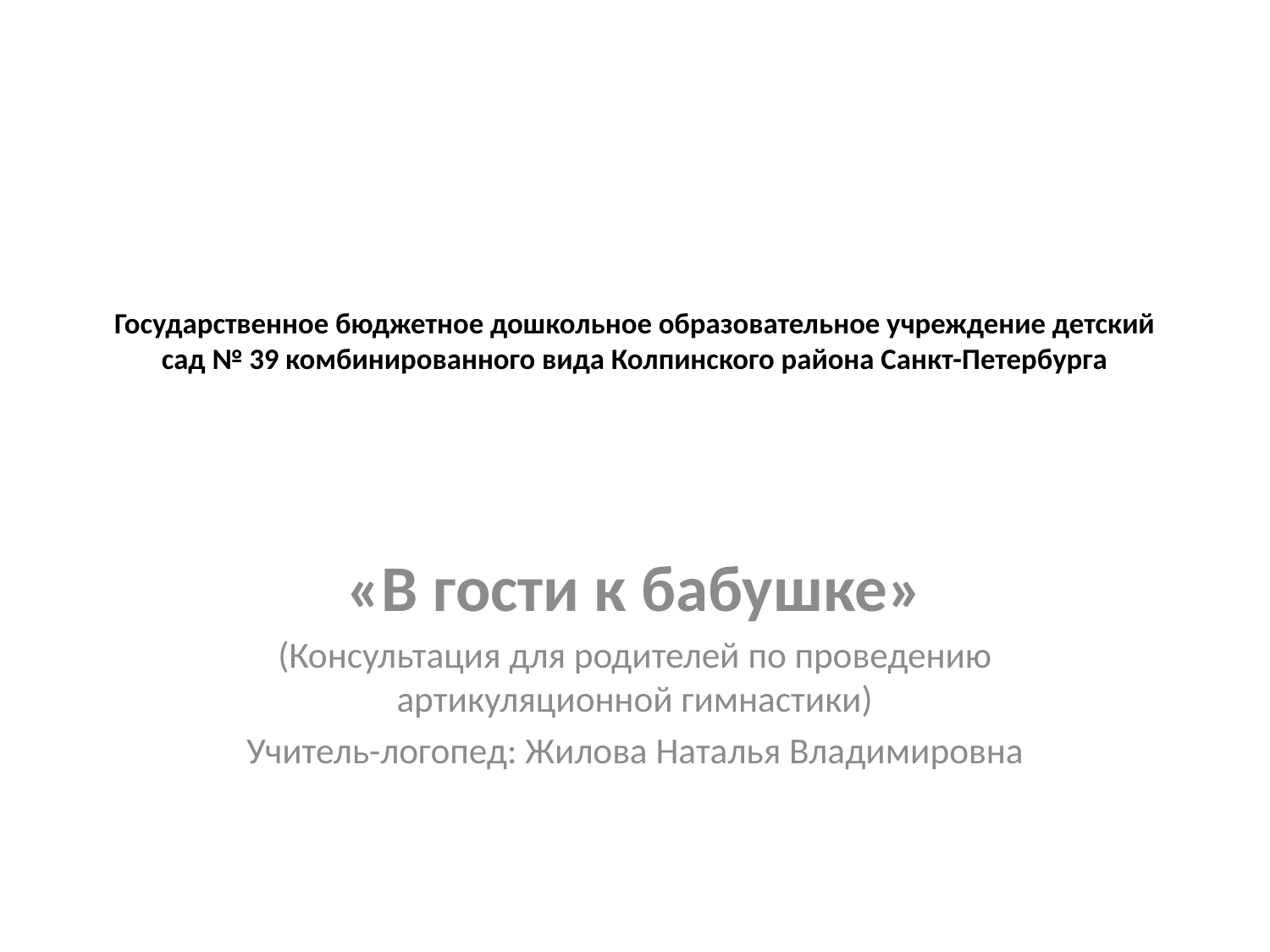

# Государственное бюджетное дошкольное образовательное учреждение детский сад № 39 комбинированного вида Колпинского района Санкт-Петербурга
«В гости к бабушке»
(Консультация для родителей по проведению артикуляционной гимнастики)
Учитель-логопед: Жилова Наталья Владимировна